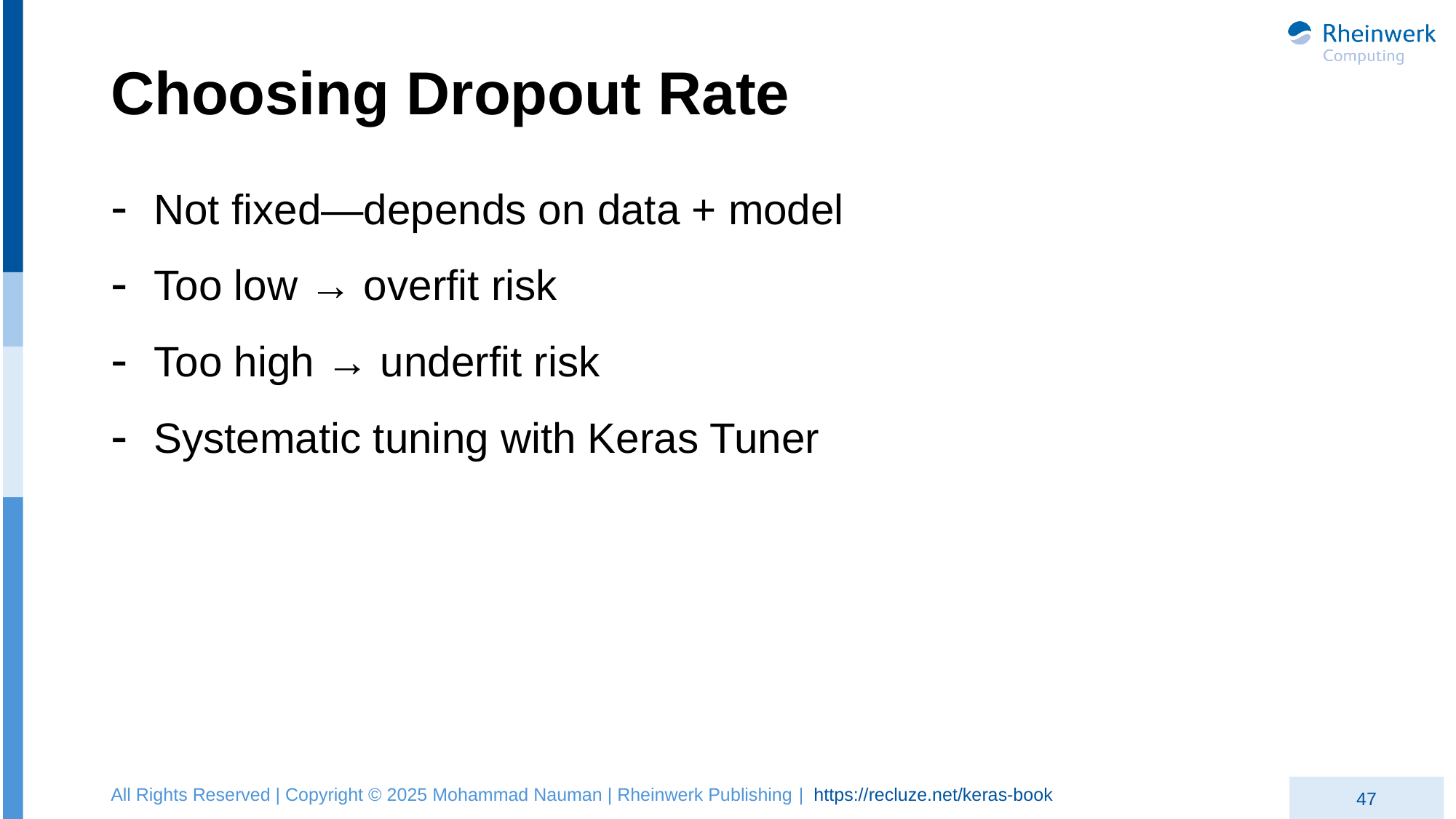

# Choosing Dropout Rate
Not fixed—depends on data + model
Too low → overfit risk
Too high → underfit risk
Systematic tuning with Keras Tuner